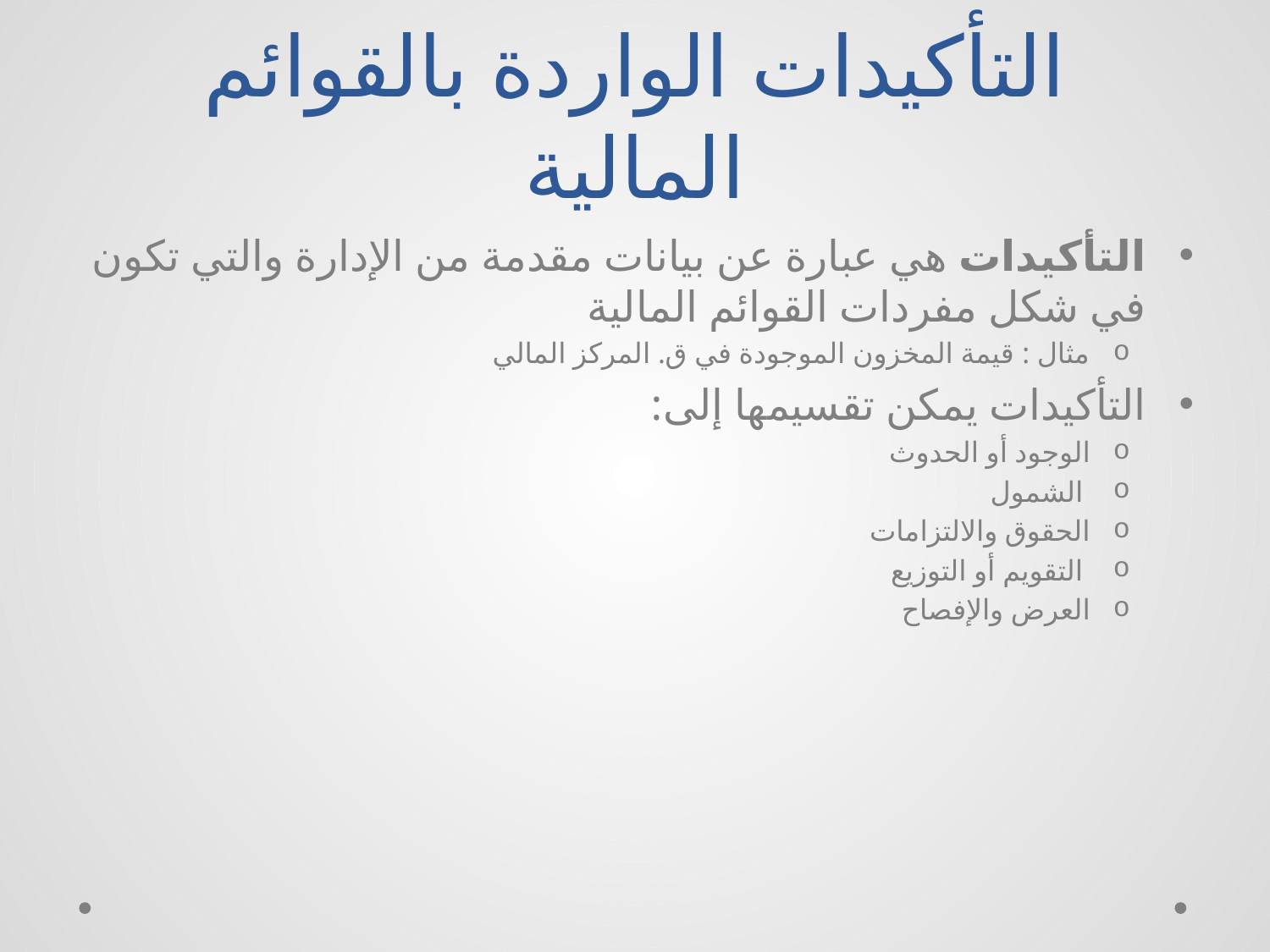

# التأكيدات الواردة بالقوائم المالية
التأكيدات هي عبارة عن بيانات مقدمة من الإدارة والتي تكون في شكل مفردات القوائم المالية
مثال : قيمة المخزون الموجودة في ق. المركز المالي
التأكيدات يمكن تقسيمها إلى:
الوجود أو الحدوث
 الشمول
الحقوق والالتزامات
 التقويم أو التوزيع
العرض والإفصاح